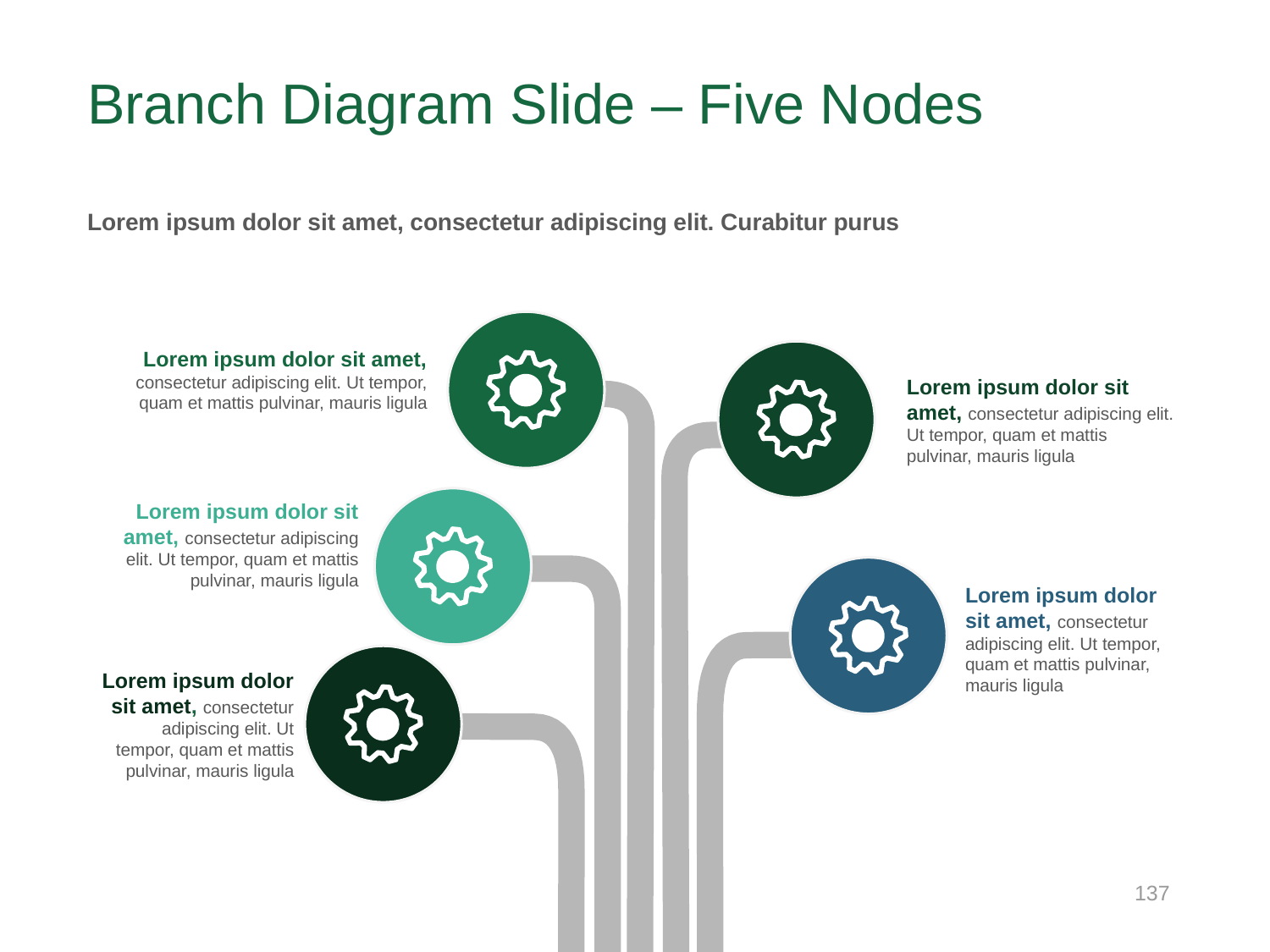

# Branch Diagram Slide – Five Nodes
Lorem ipsum dolor sit amet, consectetur adipiscing elit. Curabitur purus

Lorem ipsum dolor sit amet, consectetur adipiscing elit. Ut tempor, quam et mattis pulvinar, mauris ligula

Lorem ipsum dolor sit amet, consectetur adipiscing elit. Ut tempor, quam et mattis pulvinar, mauris ligula

Lorem ipsum dolor sit amet, consectetur adipiscing elit. Ut tempor, quam et mattis pulvinar, mauris ligula

Lorem ipsum dolor sit amet, consectetur adipiscing elit. Ut tempor, quam et mattis pulvinar, mauris ligula

Lorem ipsum dolor sit amet, consectetur adipiscing elit. Ut tempor, quam et mattis pulvinar, mauris ligula

137